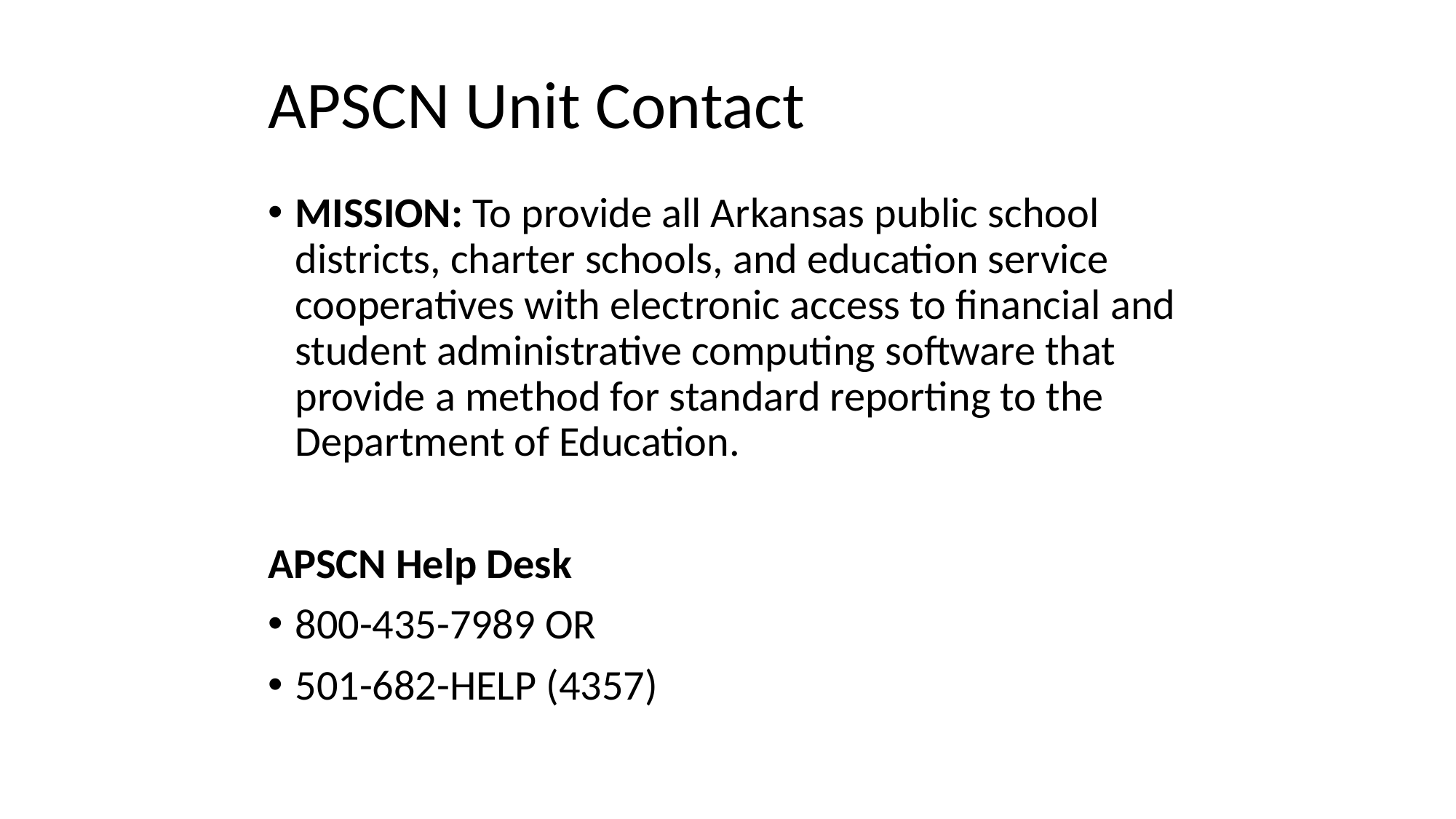

# APSCN Unit Contact
MISSION: To provide all Arkansas public school districts, charter schools, and education service cooperatives with electronic access to financial and student administrative computing software that provide a method for standard reporting to the Department of Education.

APSCN Help Desk
800-435-7989 OR
501-682-HELP (4357)